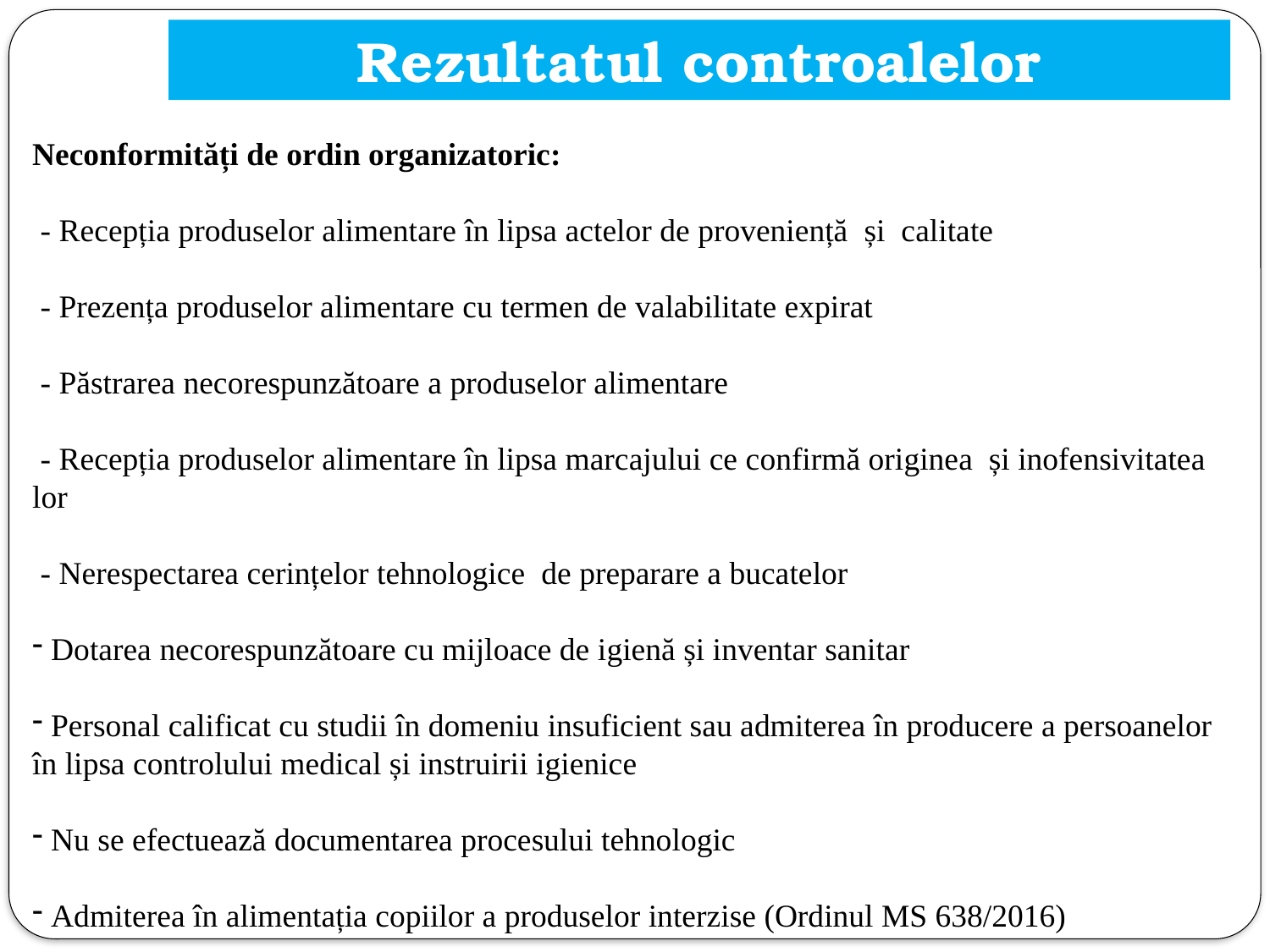

Rezultatul controalelor

Neconformități de ordin organizatoric:

 - Recepția produselor alimentare în lipsa actelor de proveniență  și  calitate

 - Prezența produselor alimentare cu termen de valabilitate expirat

 - Păstrarea necorespunzătoare a produselor alimentare

 - Recepția produselor alimentare în lipsa marcajului ce confirmă originea  și inofensivitatea lor

 - Nerespectarea cerințelor tehnologice  de preparare a bucatelor

 Dotarea necorespunzătoare cu mijloace de igienă și inventar sanitar

 Personal calificat cu studii în domeniu insuficient sau admiterea în producere a persoanelor în lipsa controlului medical și instruirii igienice

 Nu se efectuează documentarea procesului tehnologic

 Admiterea în alimentația copiilor a produselor interzise (Ordinul MS 638/2016)